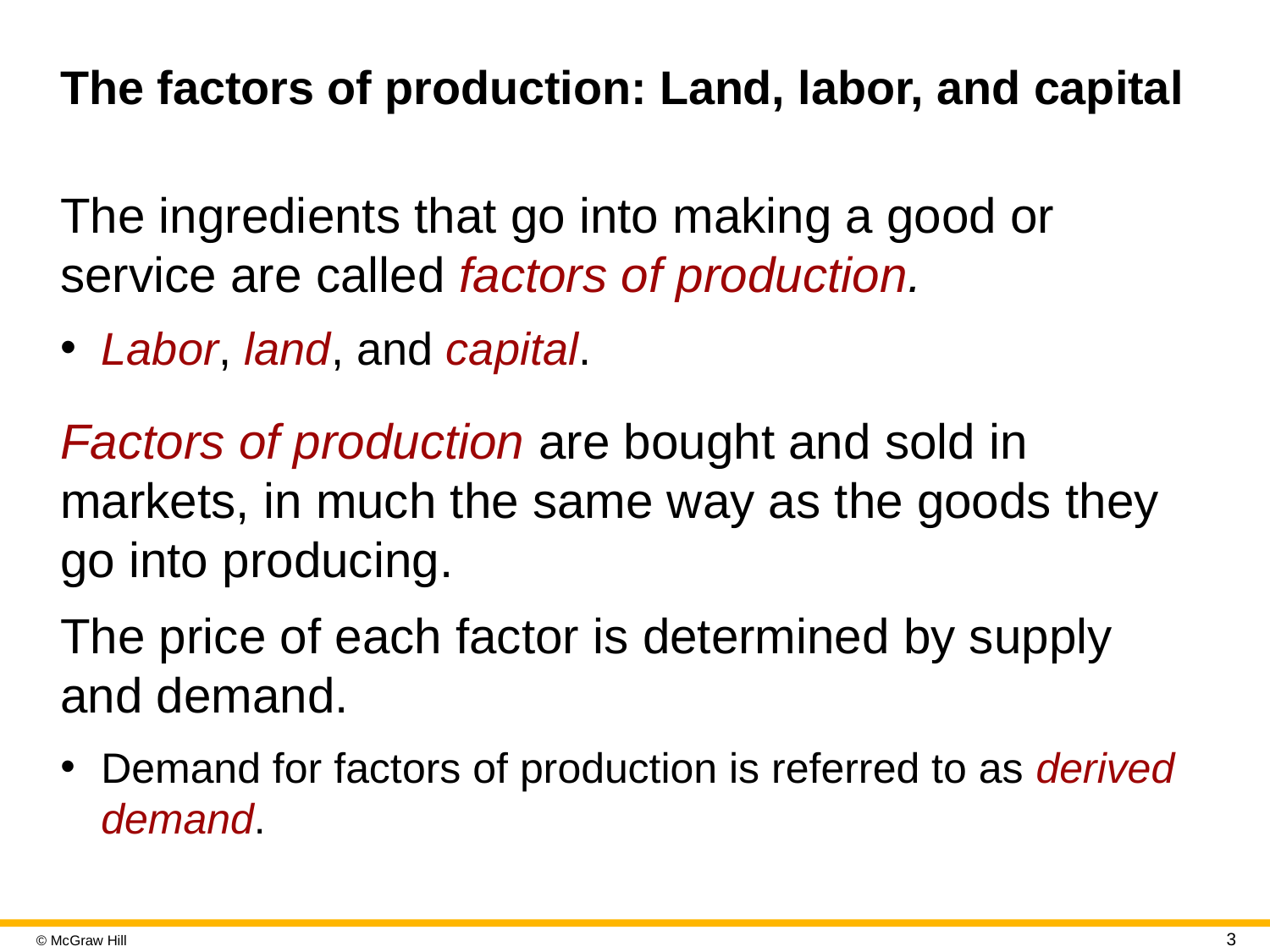

# The factors of production: Land, labor, and capital
The ingredients that go into making a good or service are called factors of production.
Labor, land, and capital.
Factors of production are bought and sold in markets, in much the same way as the goods they go into producing.
The price of each factor is determined by supply and demand.
Demand for factors of production is referred to as derived demand.